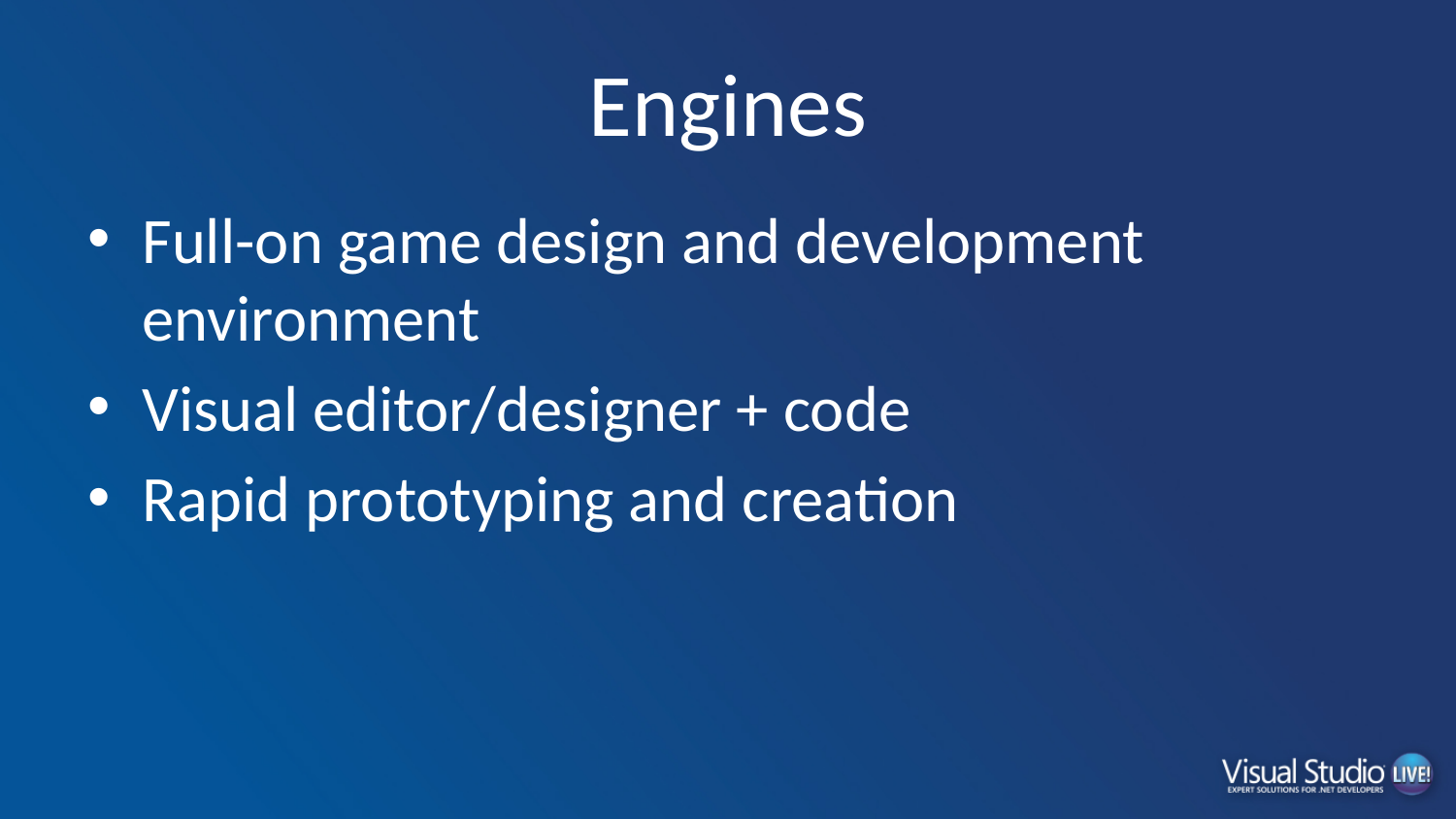

# Engines
Full-on game design and development environment
Visual editor/designer + code
Rapid prototyping and creation